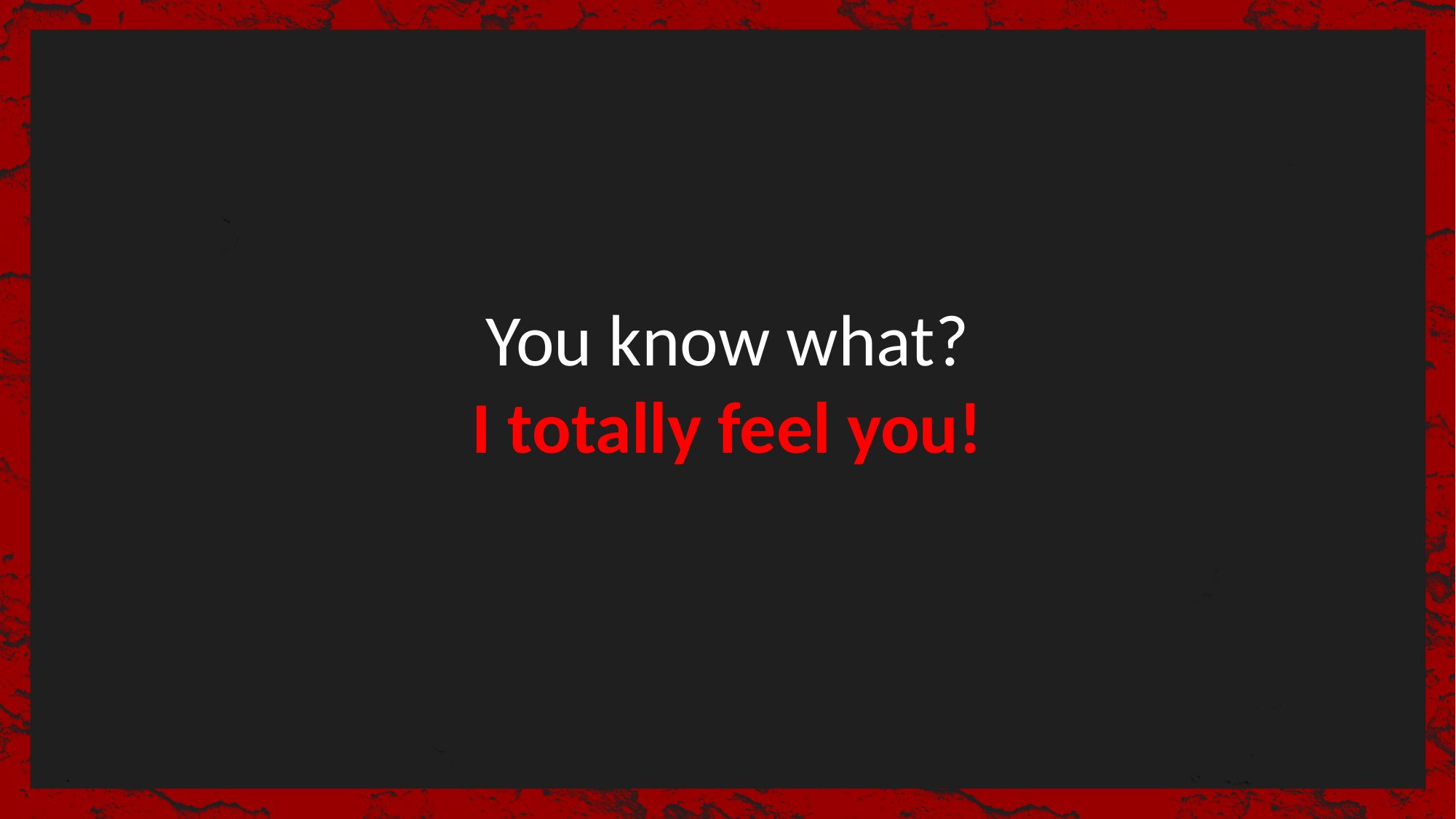

You know what?
I totally feel you!